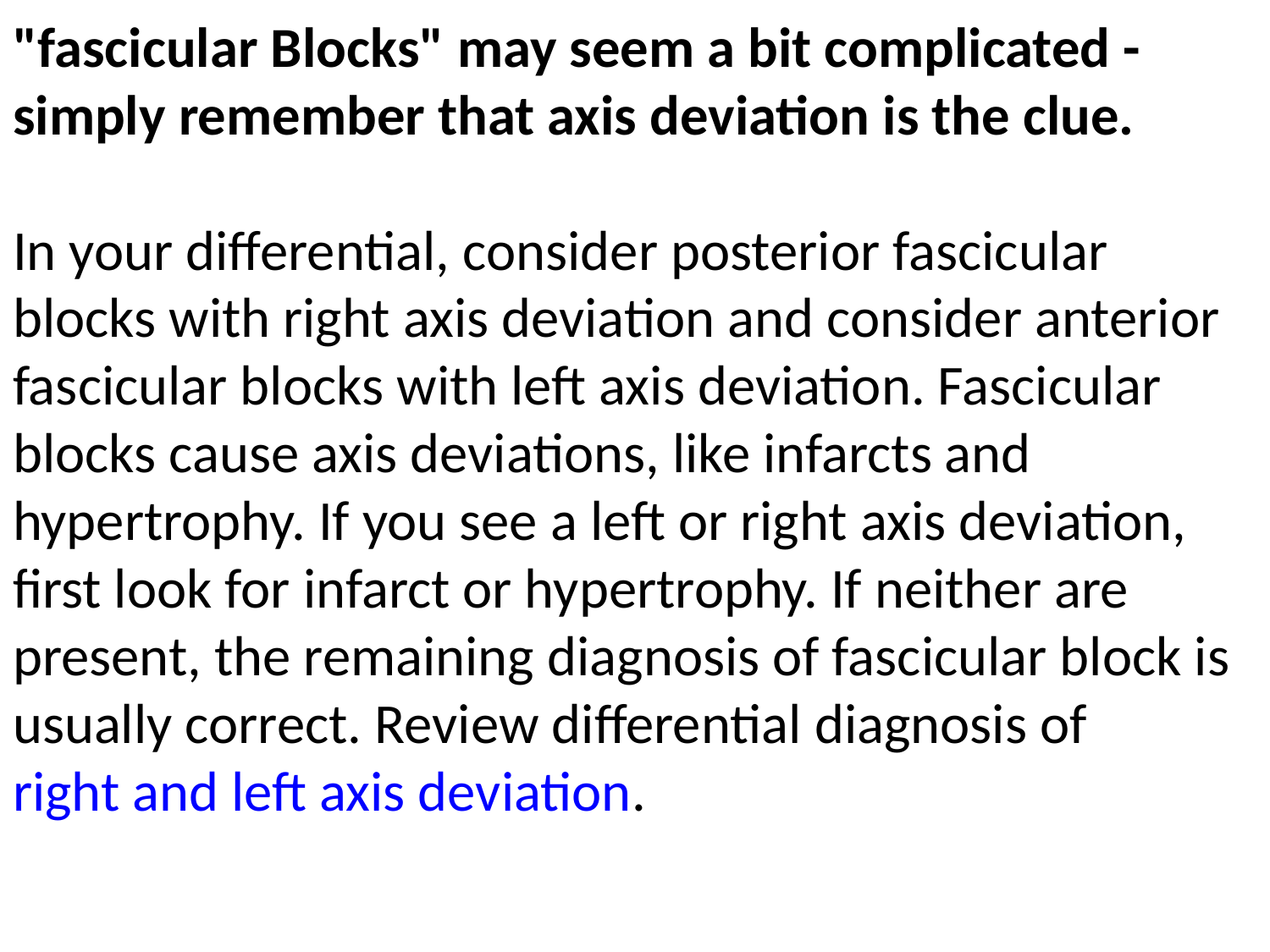

"fascicular Blocks" may seem a bit complicated - simply remember that axis deviation is the clue.

In your differential, consider posterior fascicular blocks with right axis deviation and consider anterior fascicular blocks with left axis deviation. Fascicular blocks cause axis deviations, like infarcts and hypertrophy. If you see a left or right axis deviation, first look for infarct or hypertrophy. If neither are present, the remaining diagnosis of fascicular block is usually correct. Review differential diagnosis of right and left axis deviation.